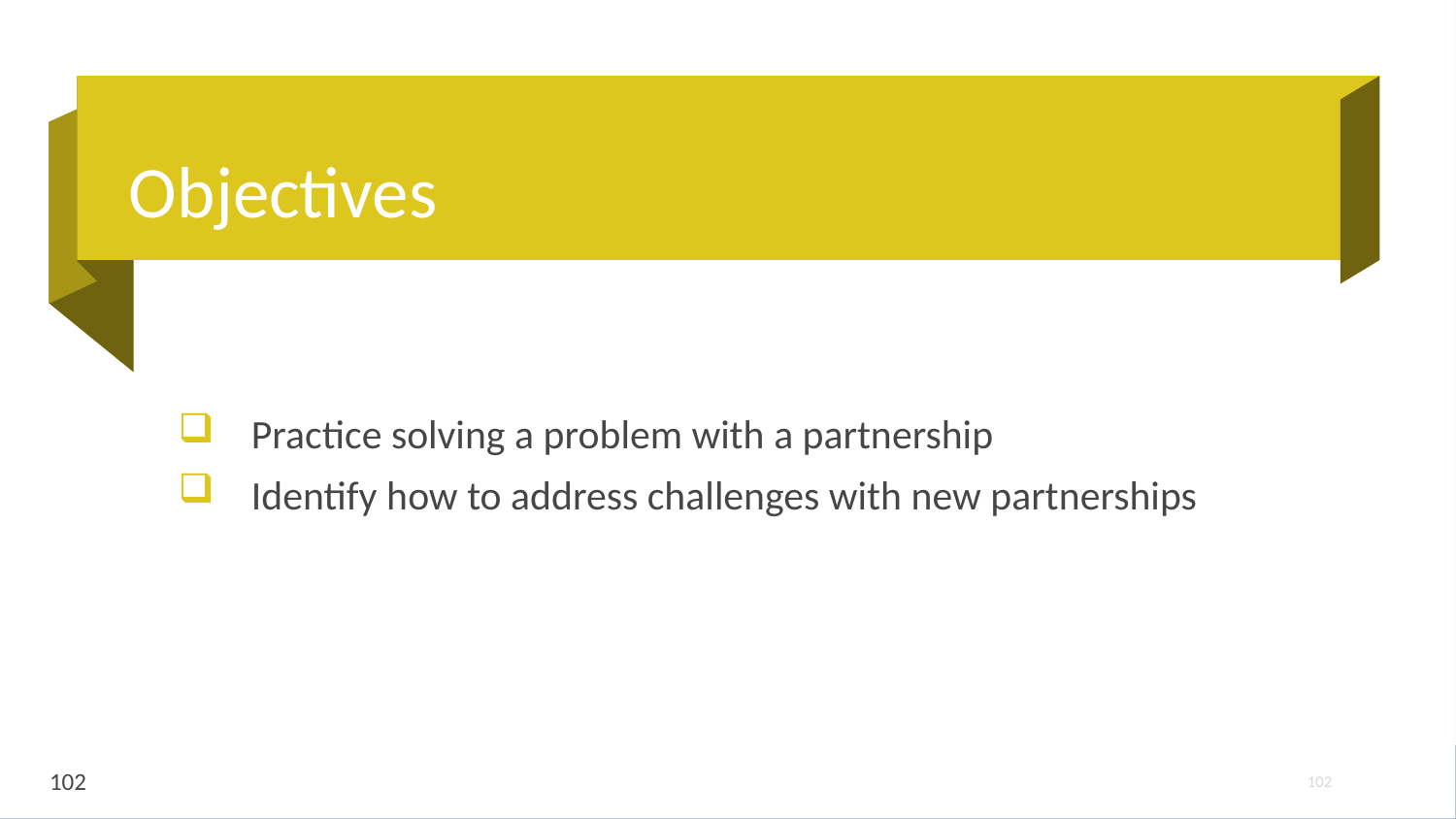

# Objectives

Practice solving a problem with a partnership
Identify how to address challenges with new partnerships
102
102